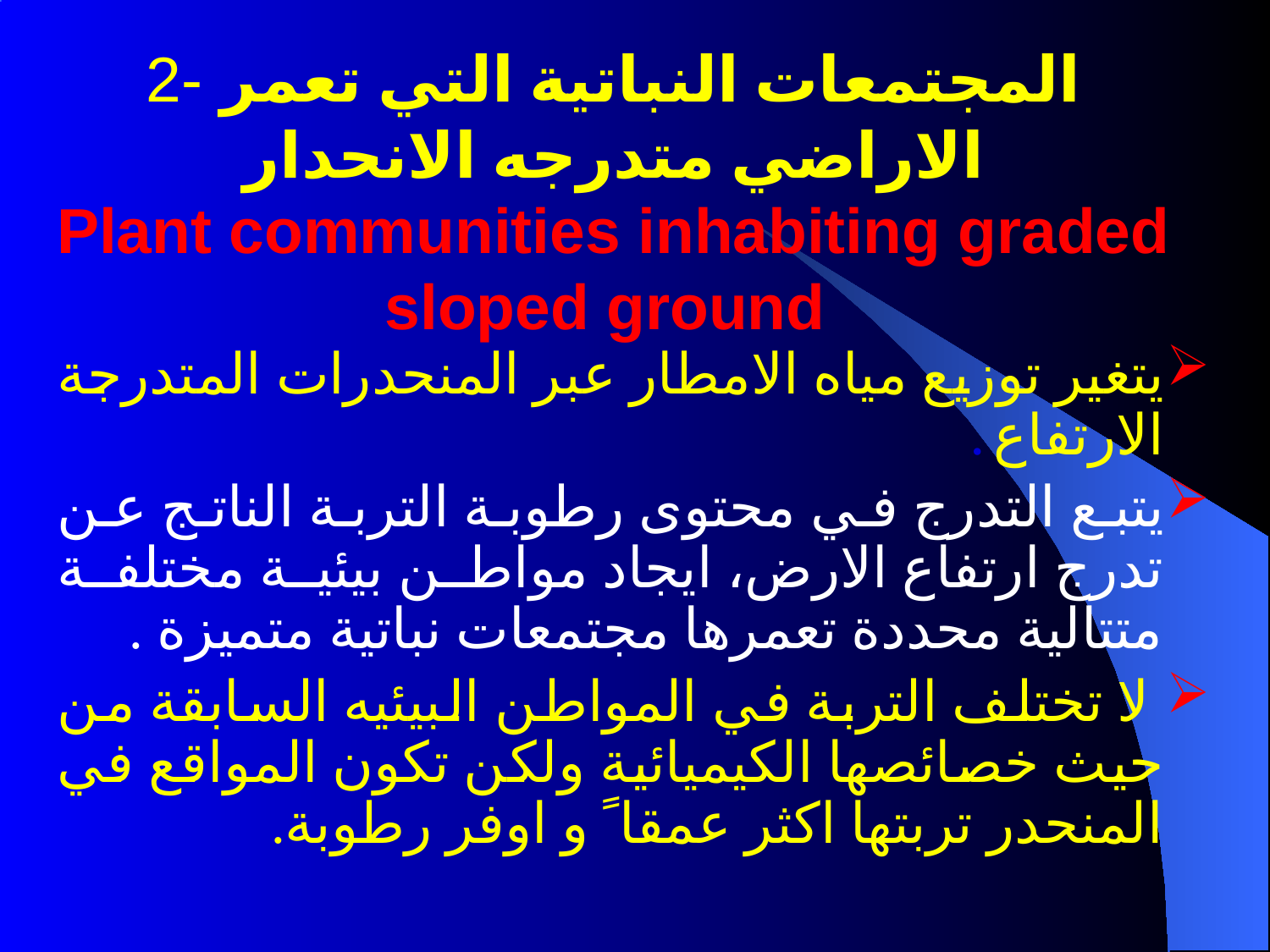

# 2- المجتمعات النباتية التي تعمر الاراضي متدرجه الانحدار Plant communities inhabiting graded sloped ground
يتغير توزيع مياه الامطار عبر المنحدرات المتدرجة الارتفاع .
يتبع التدرج في محتوى رطوبة التربة الناتج عن تدرج ارتفاع الارض، ايجاد مواطن بيئية مختلفة متتالية محددة تعمرها مجتمعات نباتية متميزة .
 لا تختلف التربة في المواطن البيئيه السابقة من حيث خصائصها الكيميائية ولكن تكون المواقع في المنحدر تربتها اكثر عمقا ً و اوفر رطوبة.